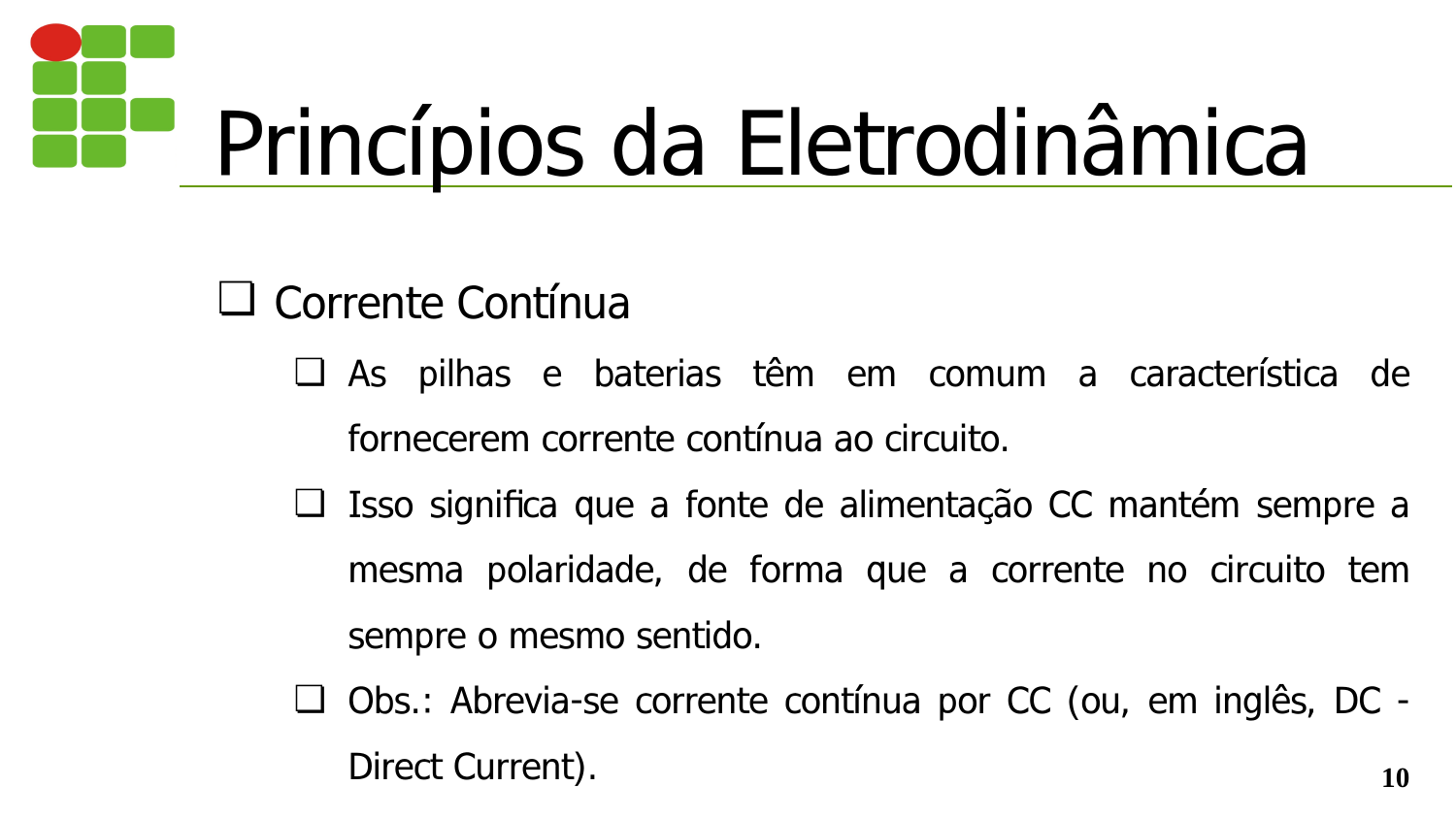

# Princípios da Eletrodinâmica
Corrente Contínua
As pilhas e baterias têm em comum a característica de fornecerem corrente contínua ao circuito.
Isso significa que a fonte de alimentação CC mantém sempre a mesma polaridade, de forma que a corrente no circuito tem sempre o mesmo sentido.
Obs.: Abrevia-se corrente contínua por CC (ou, em inglês, DC - Direct Current).
10